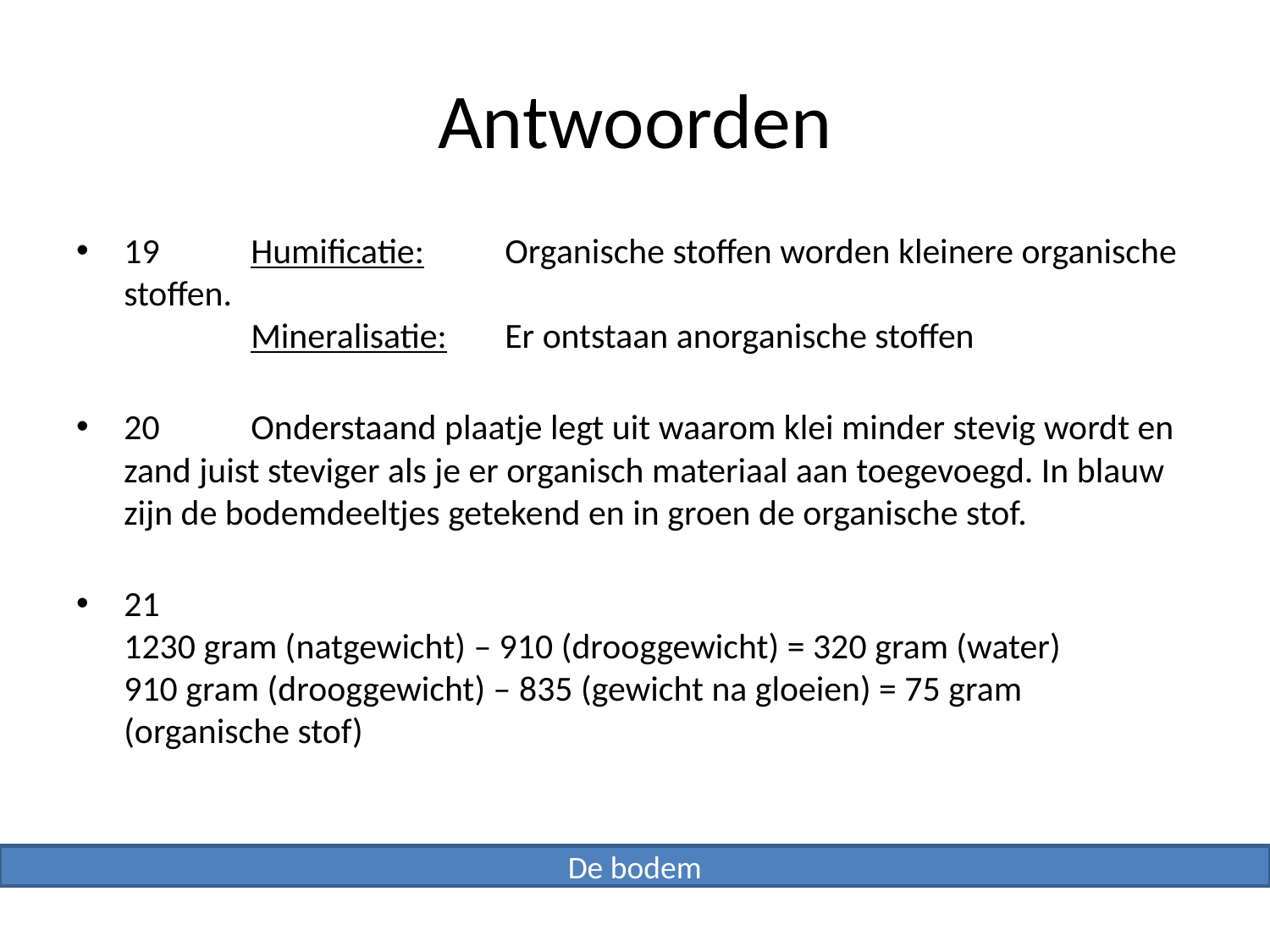

# Antwoorden
19	Humificatie:	Organische stoffen worden kleinere organische stoffen.
	Mineralisatie:	Er ontstaan anorganische stoffen
20	Onderstaand plaatje legt uit waarom klei minder stevig wordt en zand juist steviger als je er organisch materiaal aan toegevoegd. In blauw zijn de bodemdeeltjes getekend en in groen de organische stof.
21
1230 gram (natgewicht) – 910 (drooggewicht) = 320 gram (water)
910 gram (drooggewicht) – 835 (gewicht na gloeien) = 75 gram (organische stof)

De bodem